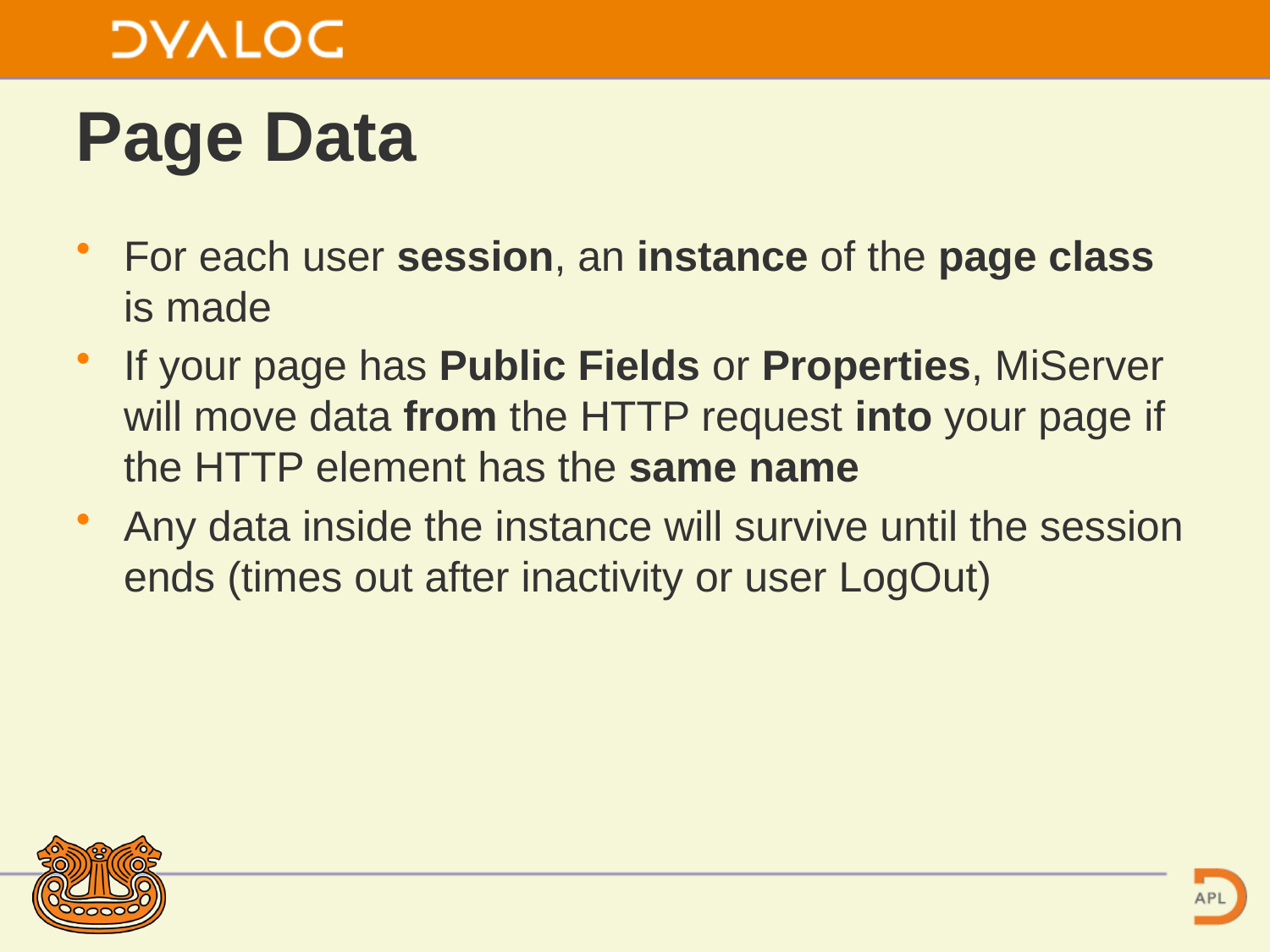

# Page Data
For each user session, an instance of the page class is made
If your page has Public Fields or Properties, MiServer will move data from the HTTP request into your page if the HTTP element has the same name
Any data inside the instance will survive until the session ends (times out after inactivity or user LogOut)